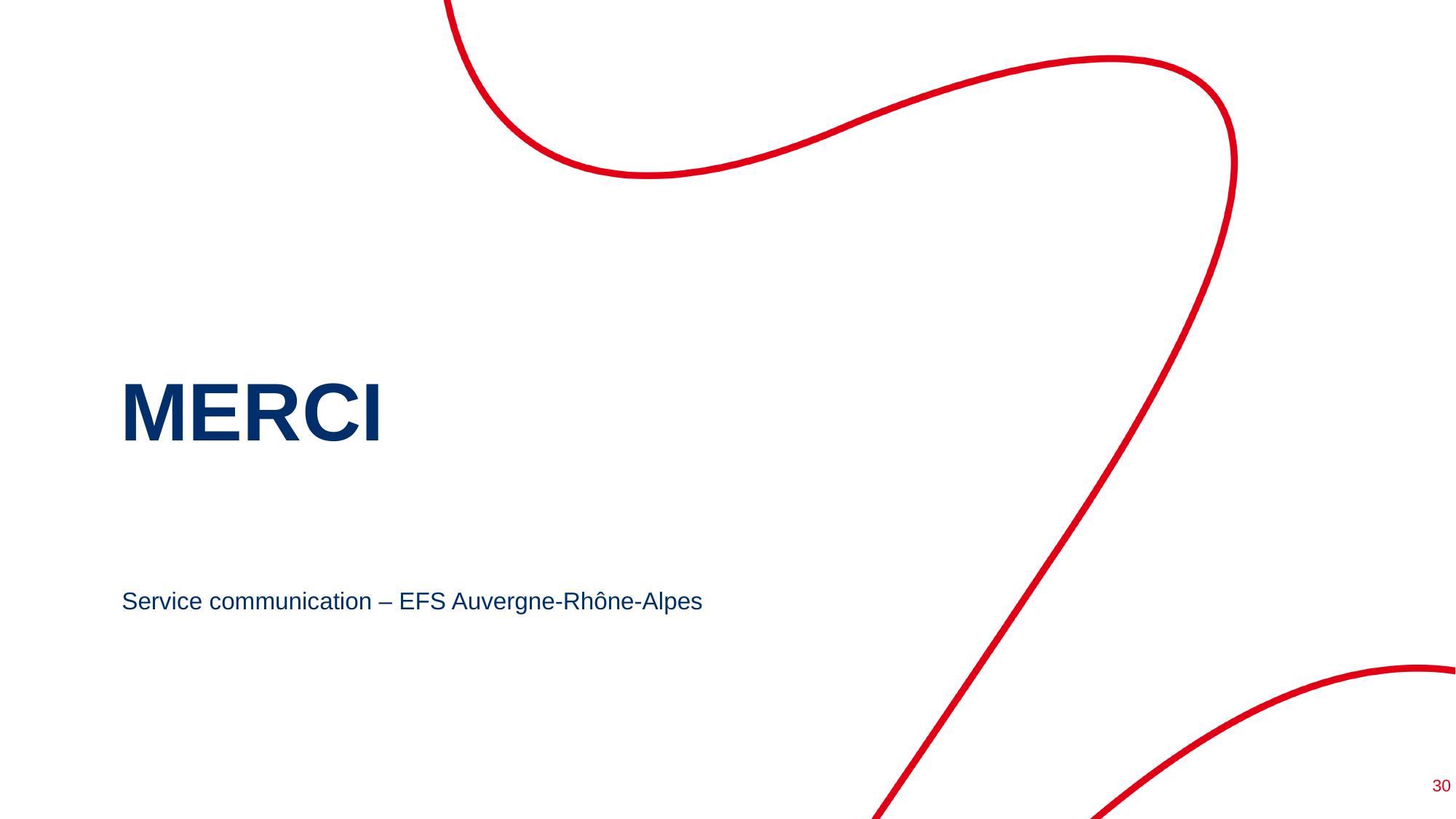

# merci
Service communication – EFS Auvergne-Rhône-Alpes
30